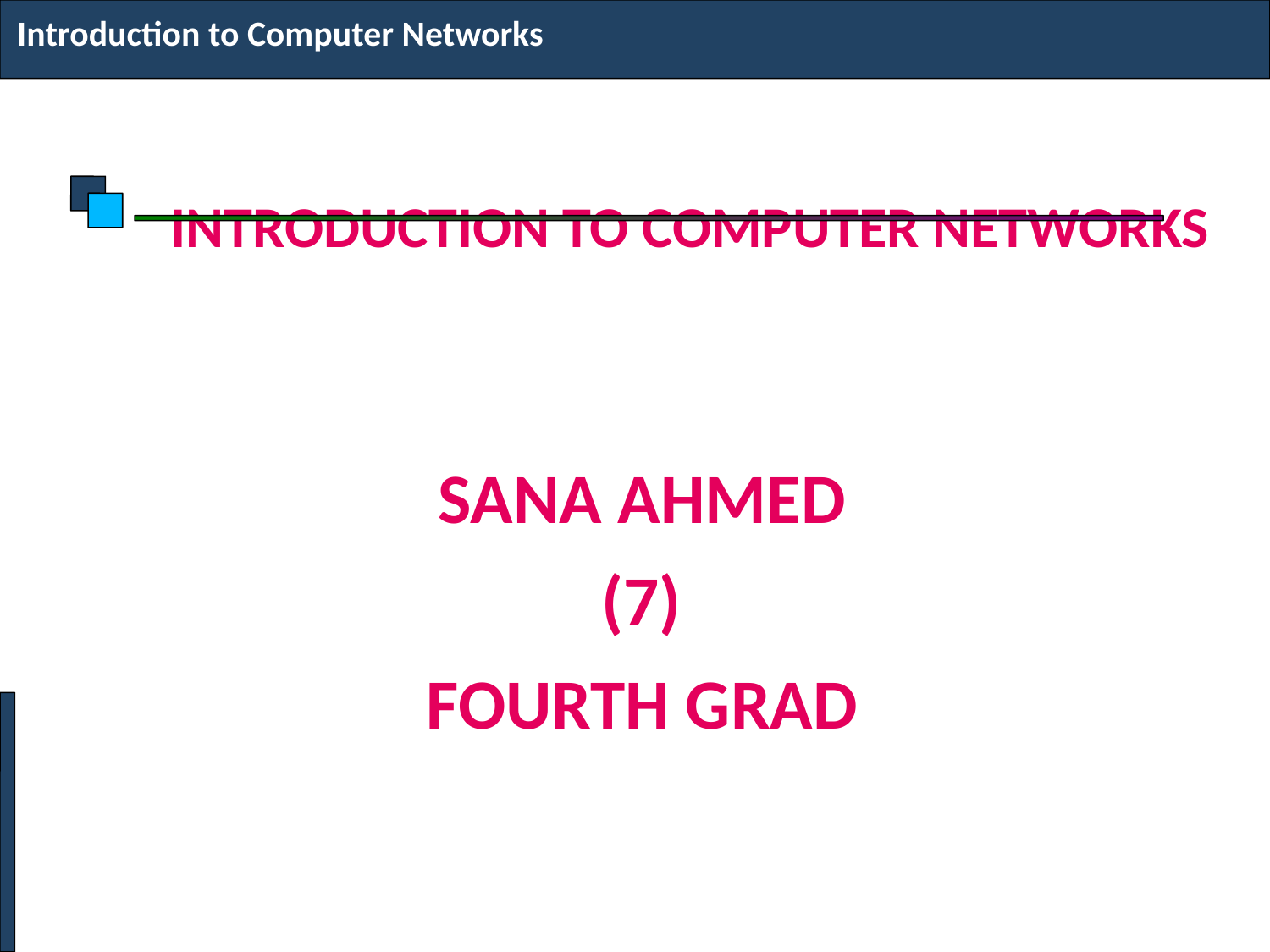

Introduction to Computer Networks

# INTRODUCTION TO COMPUTER NETWORKS

SANA AHMED
(7)
FOURTH GRAD